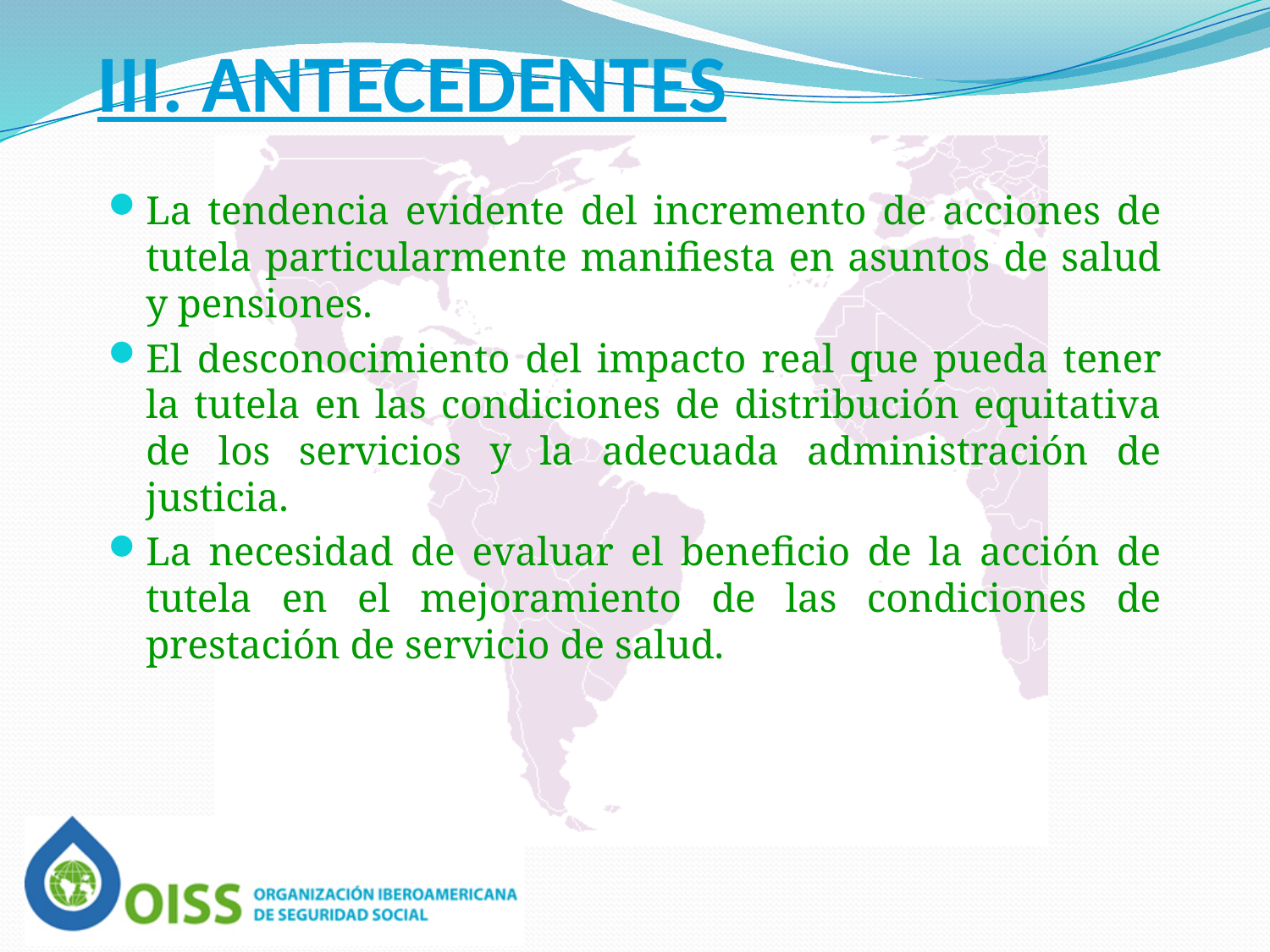

III. ANTECEDENTES
La tendencia evidente del incremento de acciones de tutela particularmente manifiesta en asuntos de salud y pensiones.
El desconocimiento del impacto real que pueda tener la tutela en las condiciones de distribución equitativa de los servicios y la adecuada administración de justicia.
La necesidad de evaluar el beneficio de la acción de tutela en el mejoramiento de las condiciones de prestación de servicio de salud.